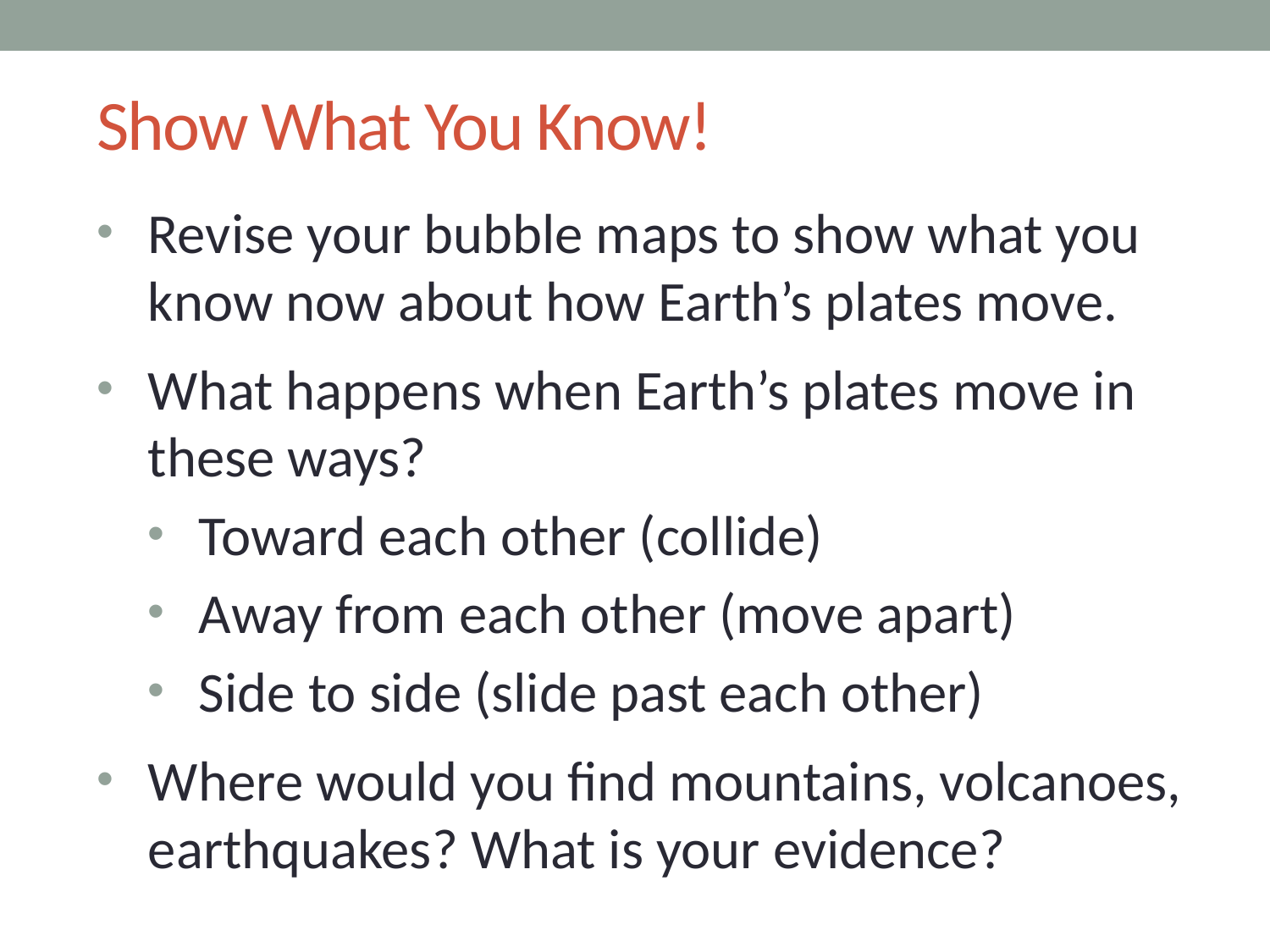

# Show What You Know!
Revise your bubble maps to show what you know now about how Earth’s plates move.
What happens when Earth’s plates move in these ways?
Toward each other (collide)
Away from each other (move apart)
Side to side (slide past each other)
Where would you find mountains, volcanoes, earthquakes? What is your evidence?